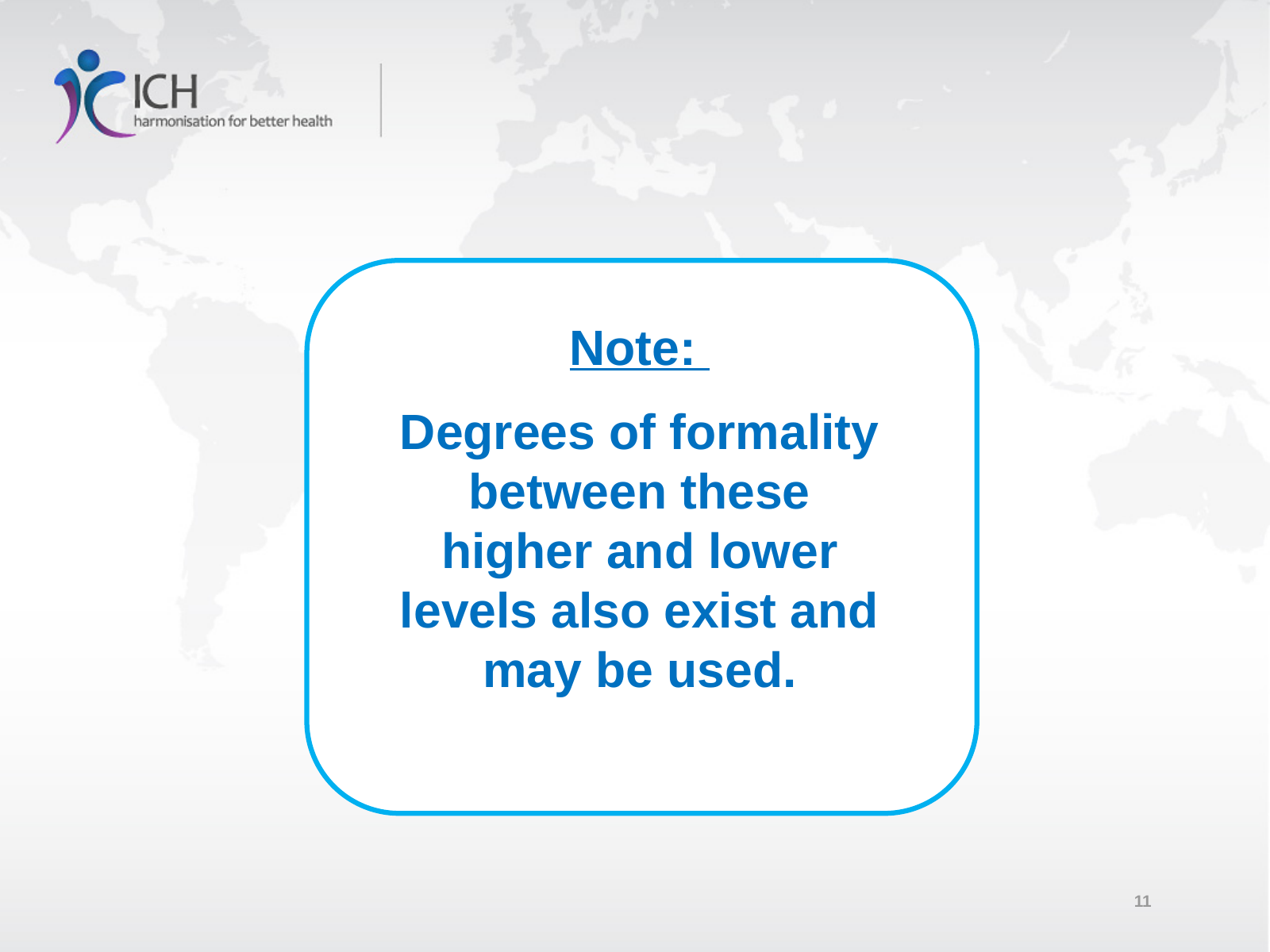

Note:
Degrees of formality between these higher and lower levels also exist and may be used.